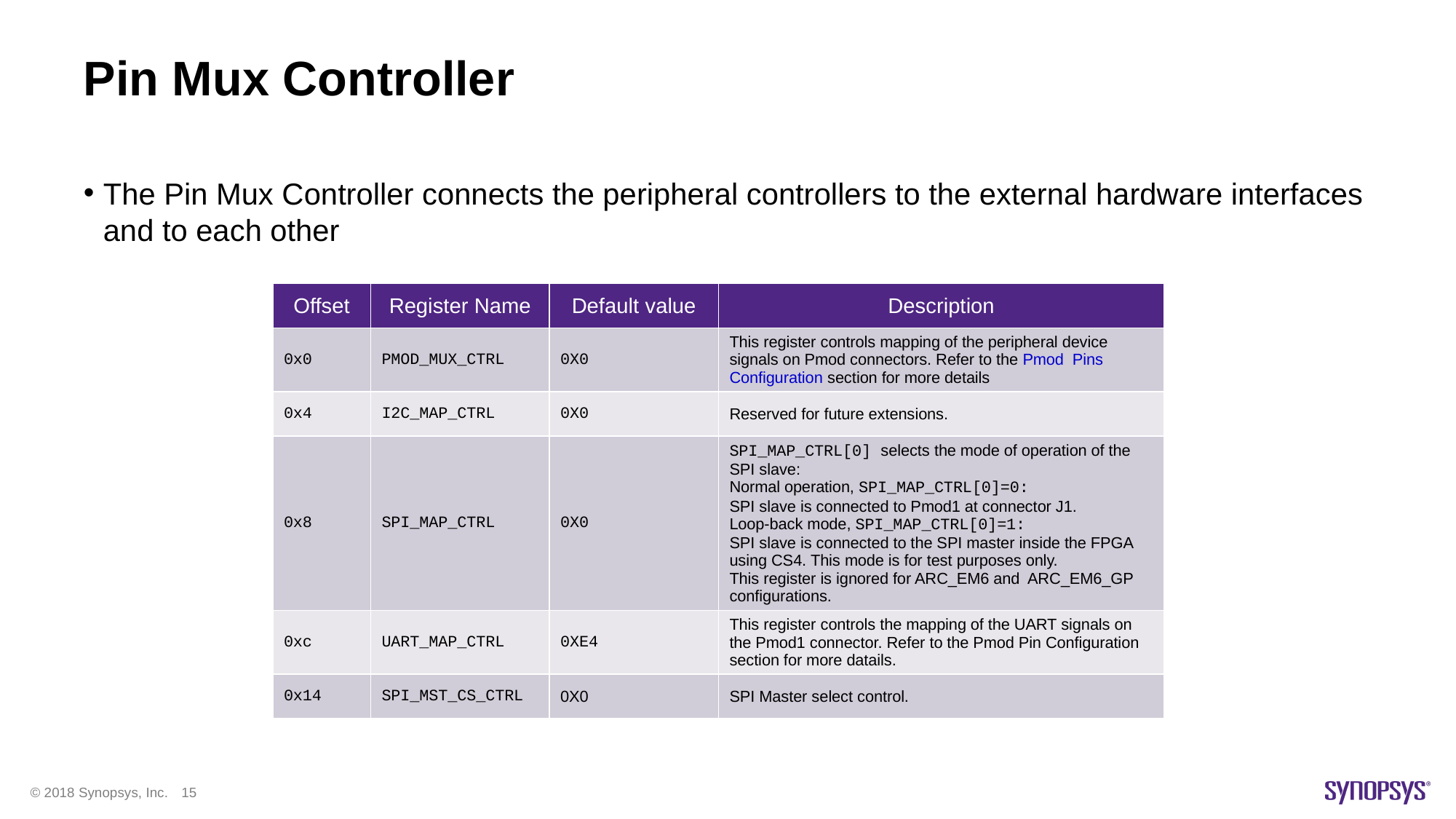

# Pin Mux Controller
The Pin Mux Controller connects the peripheral controllers to the external hardware interfaces and to each other
| Offset | Register Name | Default value | Description |
| --- | --- | --- | --- |
| 0x0 | PMOD\_MUX\_CTRL | 0X0 | This register controls mapping of the peripheral device signals on Pmod connectors. Refer to the Pmod Pins Configuration section for more details |
| 0x4 | I2C\_MAP\_CTRL | 0X0 | Reserved for future extensions. |
| 0x8 | SPI\_MAP\_CTRL | 0X0 | SPI\_MAP\_CTRL[0] selects the mode of operation of the SPI slave: Normal operation, SPI\_MAP\_CTRL[0]=0: SPI slave is connected to Pmod1 at connector J1. Loop-back mode, SPI\_MAP\_CTRL[0]=1: SPI slave is connected to the SPI master inside the FPGA using CS4. This mode is for test purposes only. This register is ignored for ARC\_EM6 and ARC\_EM6\_GP configurations. |
| 0xc | UART\_MAP\_CTRL | 0XE4 | This register controls the mapping of the UART signals on the Pmod1 connector. Refer to the Pmod Pin Configuration section for more datails. |
| 0x14 | SPI\_MST\_CS\_CTRL | 0X0 | SPI Master select control. |